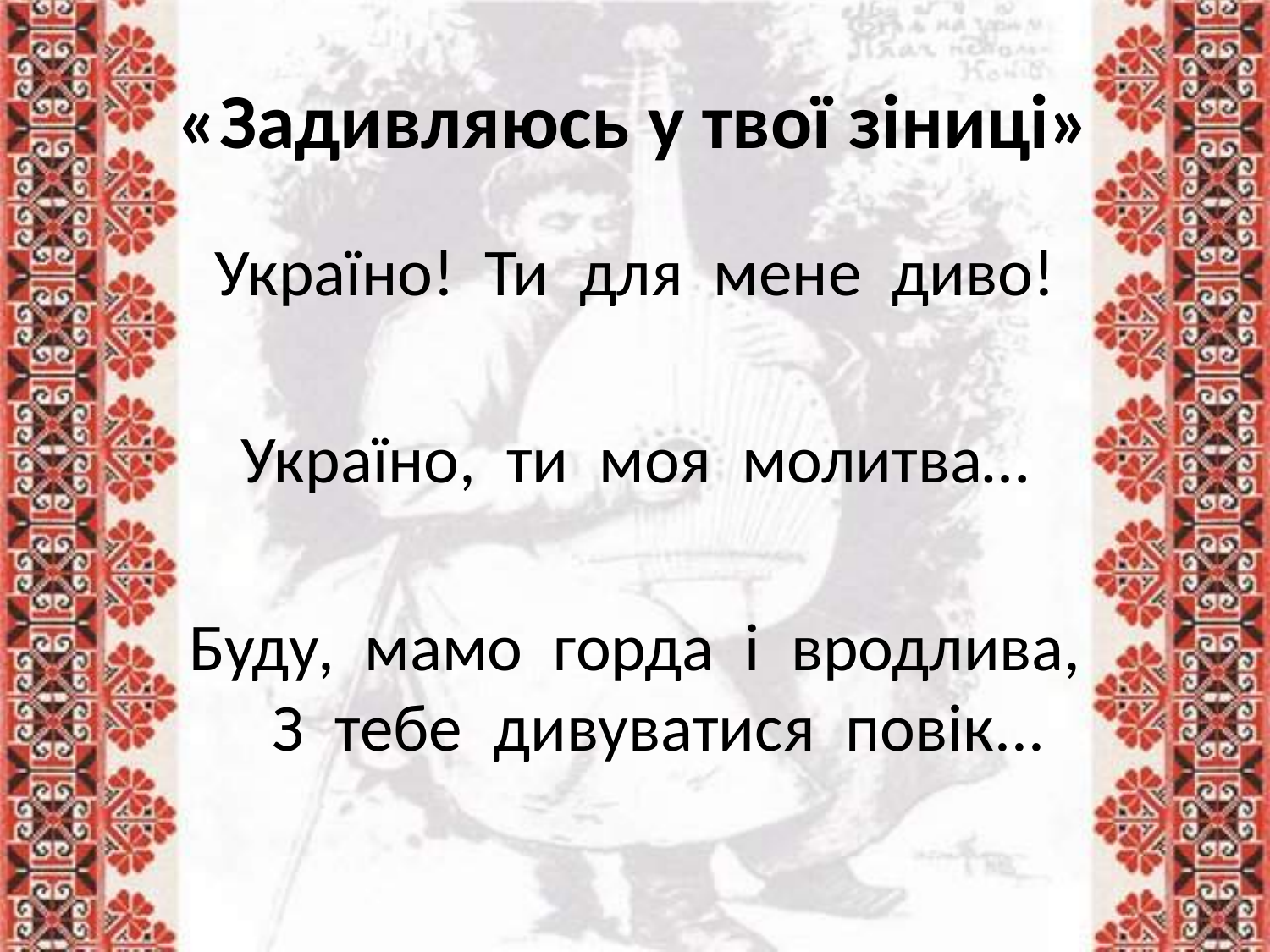

# «Задивляюсь у твої зіниці»
Україно!  Ти  для  мене  диво!

Україно,  ти  моя  молитва…

Буду,  мамо  горда  і  вродлива,
З  тебе  дивуватися  повік...